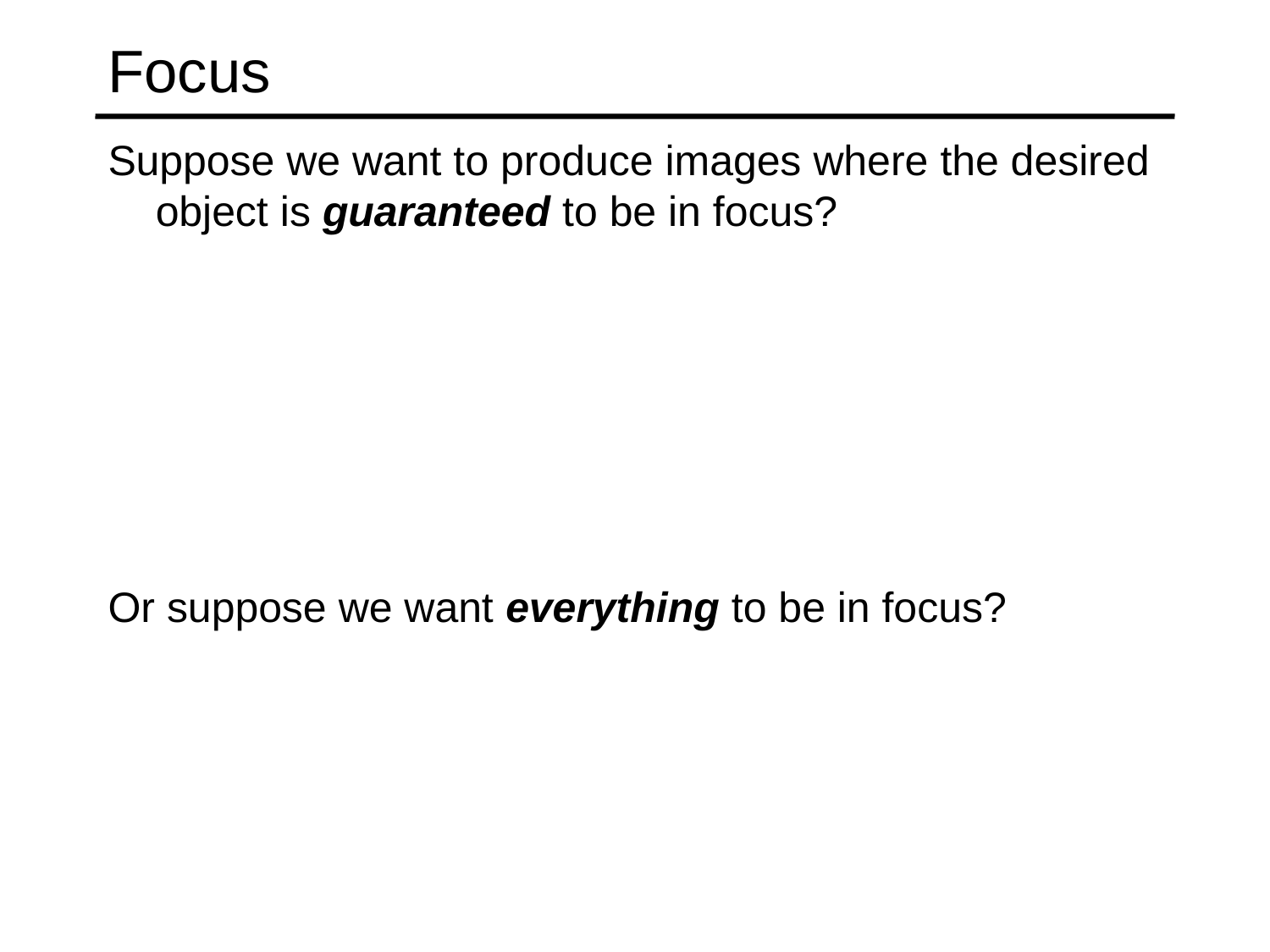

# Focus
Suppose we want to produce images where the desired object is guaranteed to be in focus?

Or suppose we want everything to be in focus?